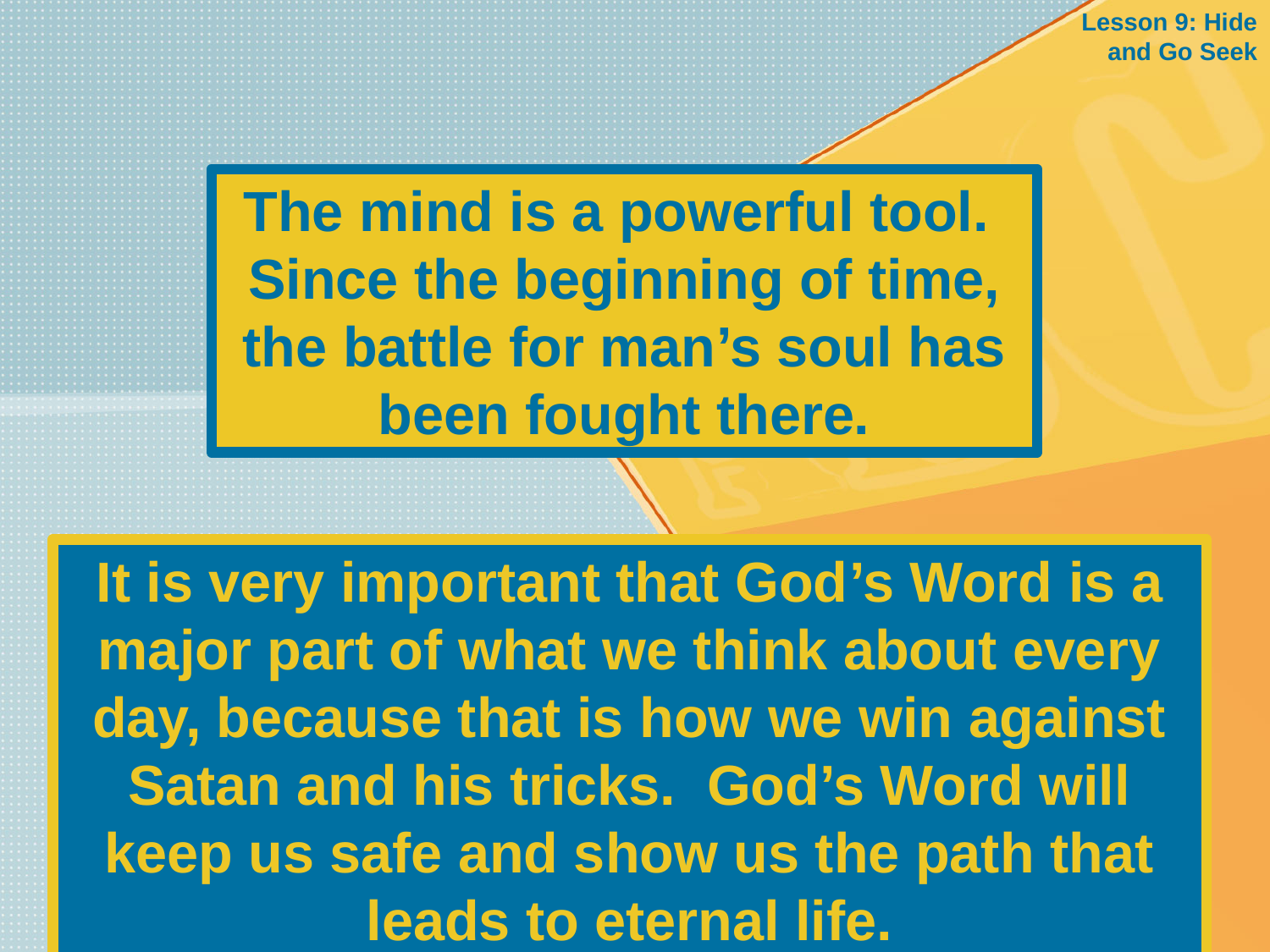

Lesson 9: Hide and Go Seek
The mind is a powerful tool.  Since the beginning of time, the battle for man’s soul has been fought there.
It is very important that God’s Word is a major part of what we think about every day, because that is how we win against Satan and his tricks.  God’s Word will keep us safe and show us the path that leads to eternal life.